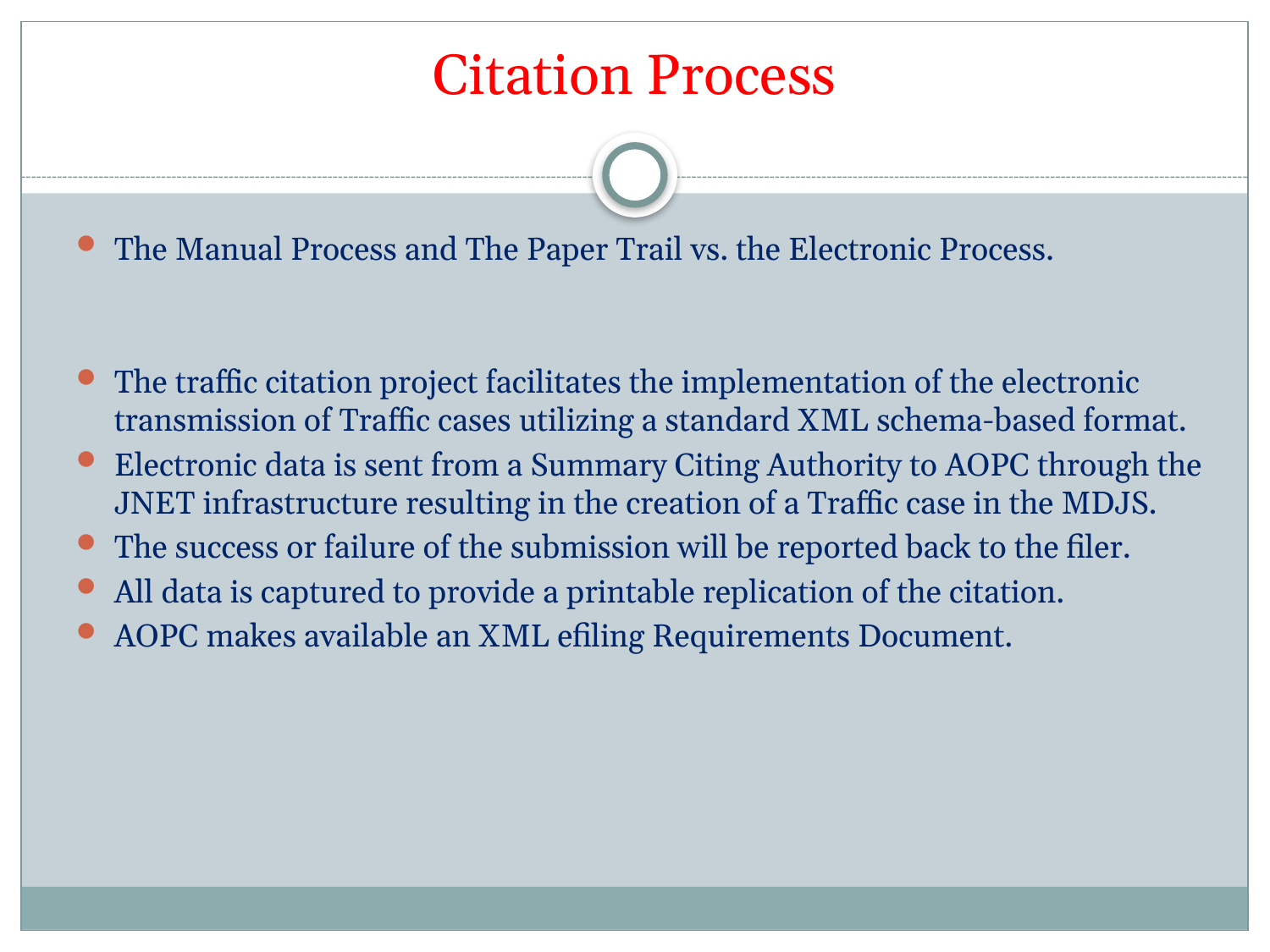

# Citation Process
The Manual Process and The Paper Trail vs. the Electronic Process.

The traffic citation project facilitates the implementation of the electronic transmission of Traffic cases utilizing a standard XML schema-based format.
Electronic data is sent from a Summary Citing Authority to AOPC through the JNET infrastructure resulting in the creation of a Traffic case in the MDJS.
The success or failure of the submission will be reported back to the filer.
All data is captured to provide a printable replication of the citation.
AOPC makes available an XML efiling Requirements Document.